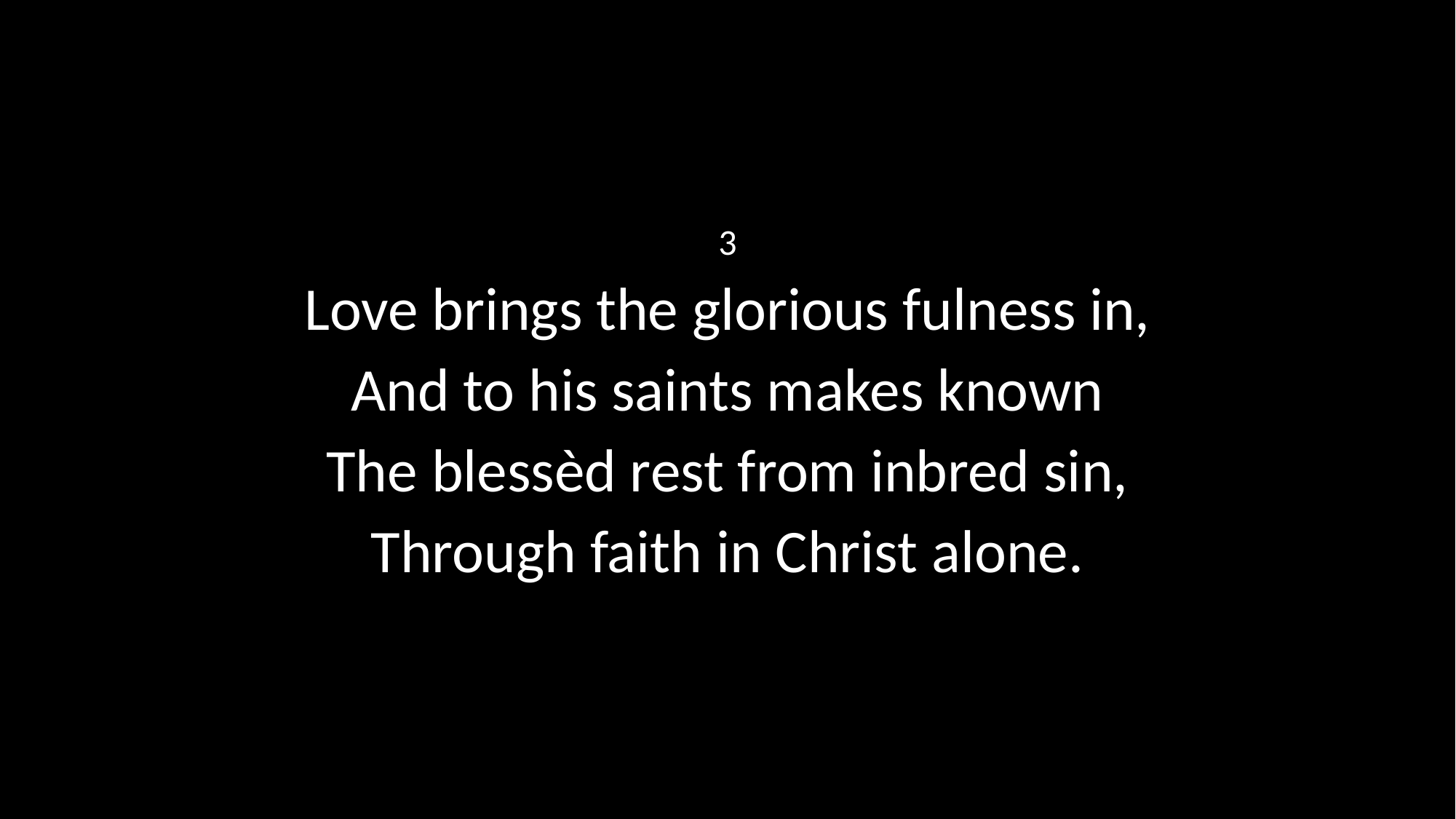

3
Love brings the glorious fulness in,
And to his saints makes known
The blessèd rest from inbred sin,
Through faith in Christ alone.